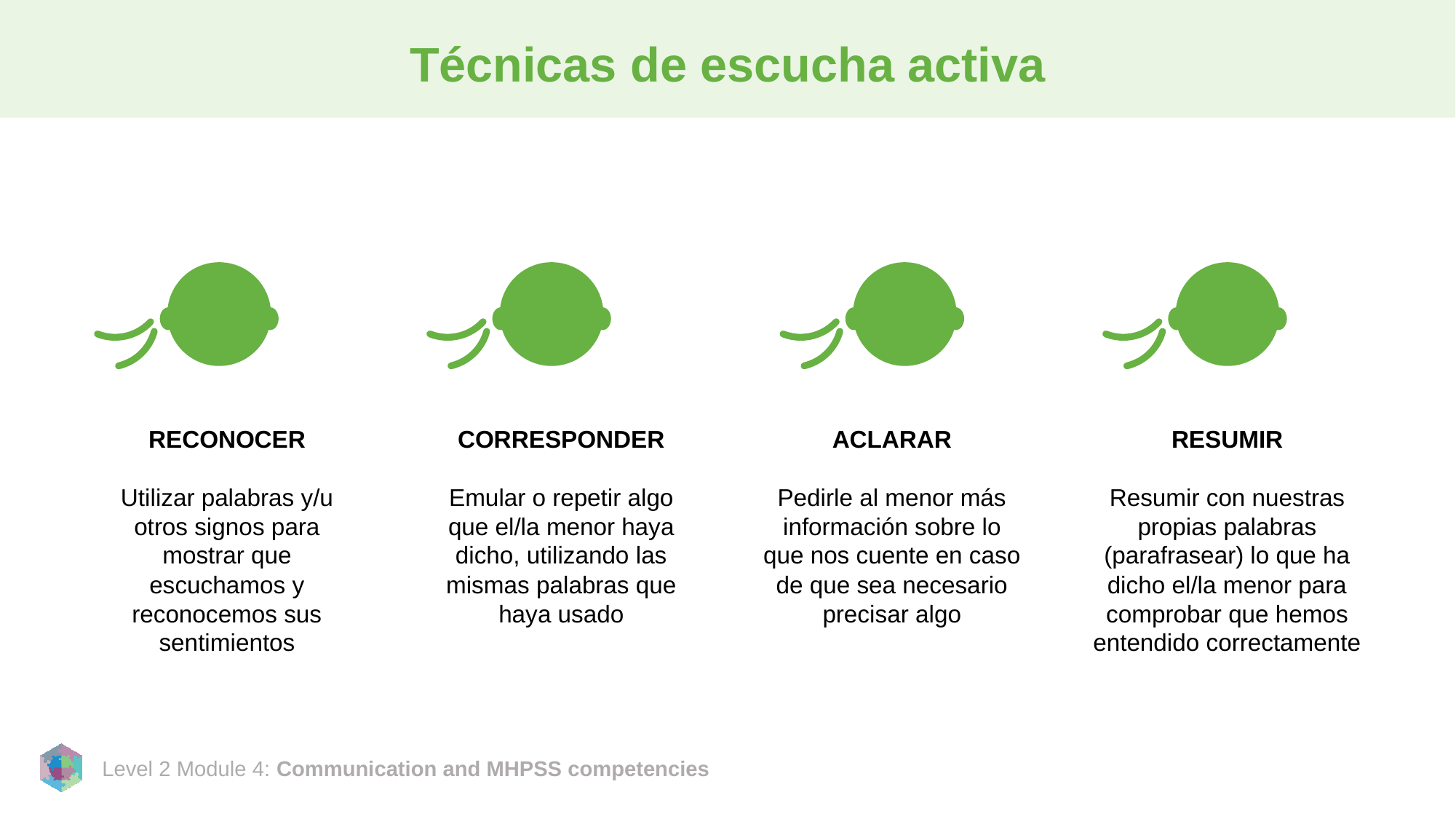

# Técnicas de escucha activa

RECONOCER

Utilizar palabras y/u otros signos para mostrar que escuchamos y reconocemos sus sentimientos
CORRESPONDER

Emular o repetir algo que el/la menor haya dicho, utilizando las mismas palabras que haya usado
ACLARAR

Pedirle al menor más información sobre lo que nos cuente en caso de que sea necesario precisar algo
RESUMIR

Resumir con nuestras propias palabras (parafrasear) lo que ha dicho el/la menor para comprobar que hemos entendido correctamente